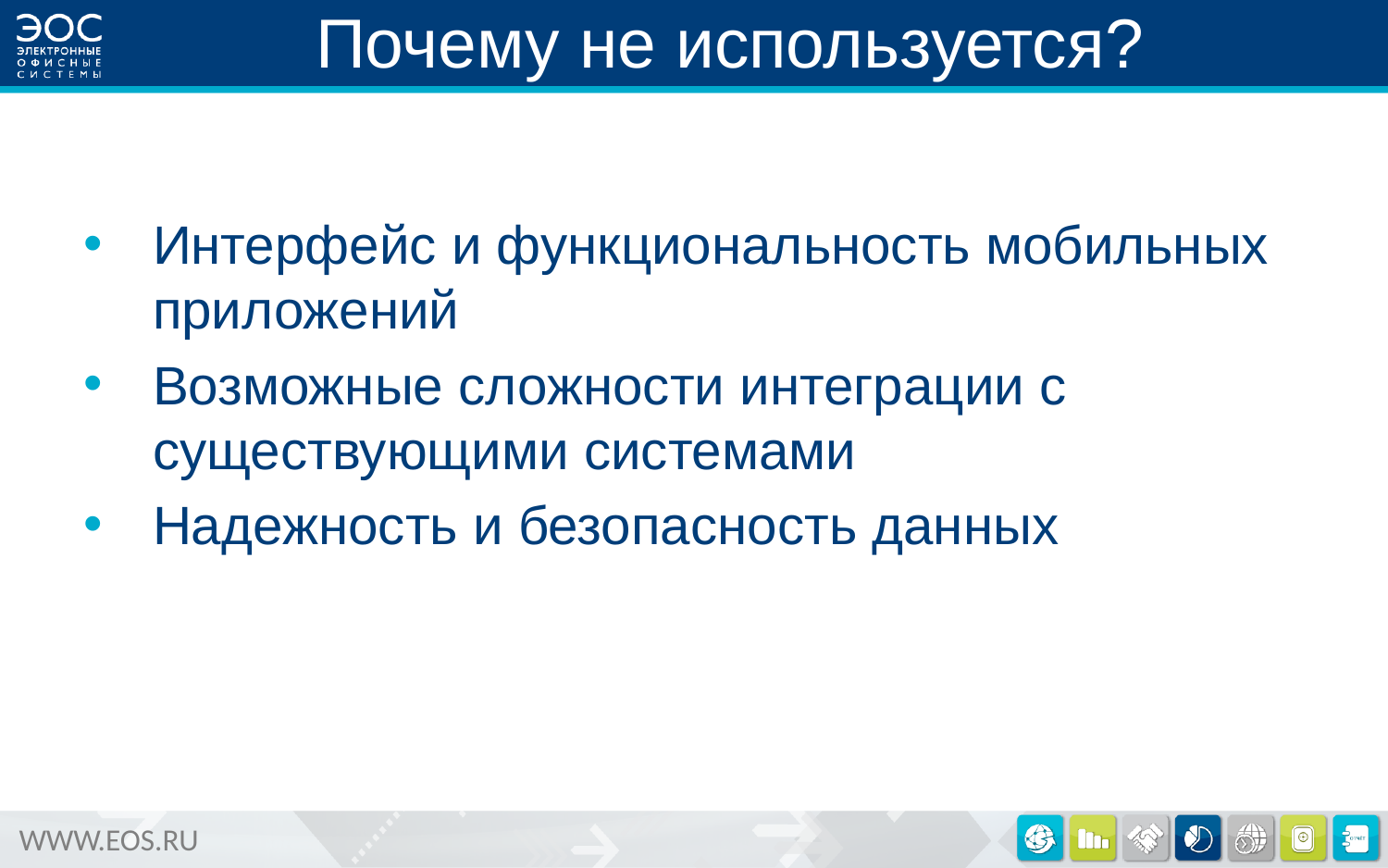

# Почему не используется?

Интерфейс и функциональность мобильных приложений
Возможные сложности интеграции с существующими системами
Надежность и безопасность данных